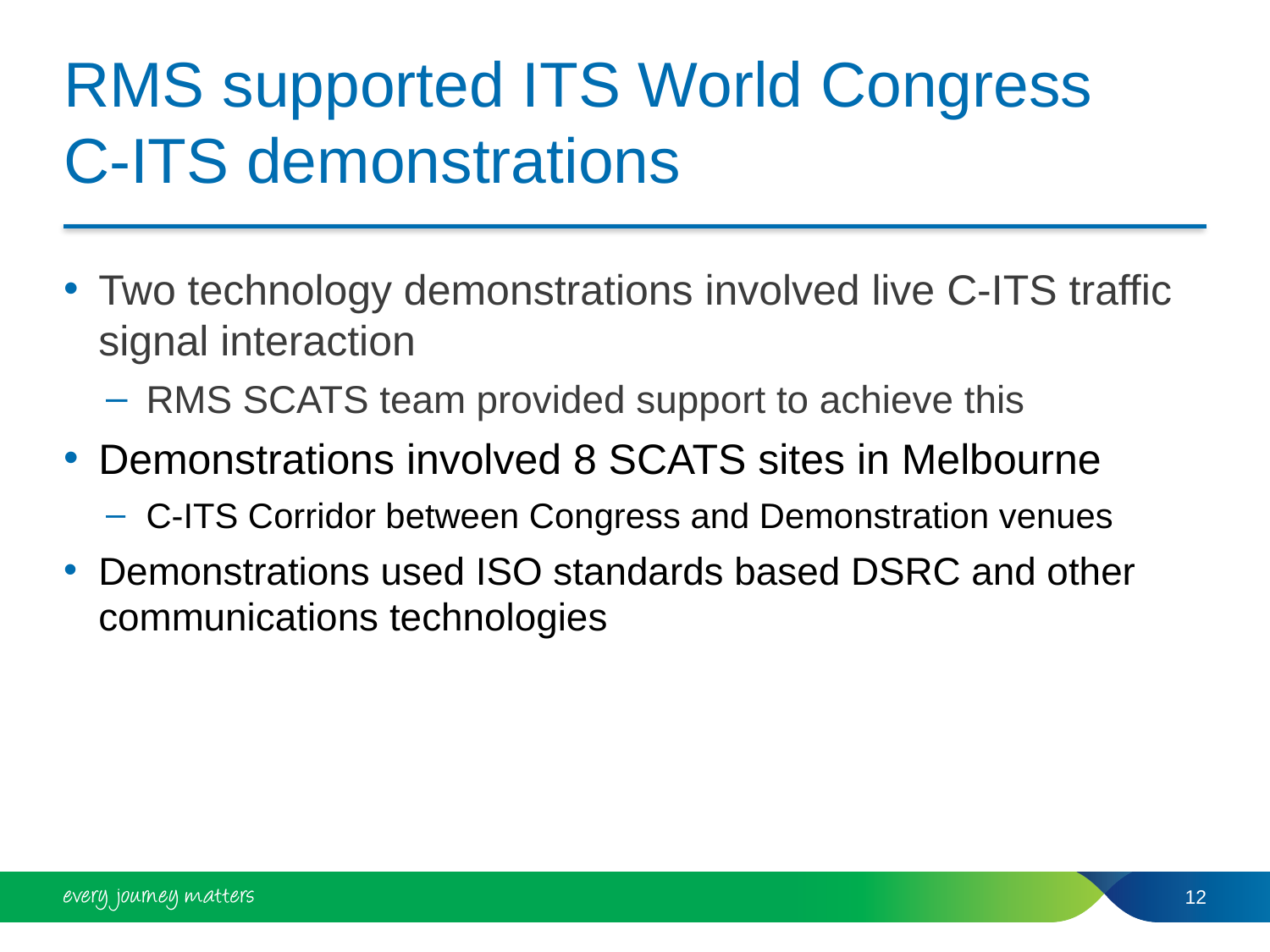

# RMS supported ITS World Congress C-ITS demonstrations
Two technology demonstrations involved live C-ITS traffic signal interaction
RMS SCATS team provided support to achieve this
Demonstrations involved 8 SCATS sites in Melbourne
C-ITS Corridor between Congress and Demonstration venues
Demonstrations used ISO standards based DSRC and other communications technologies

12